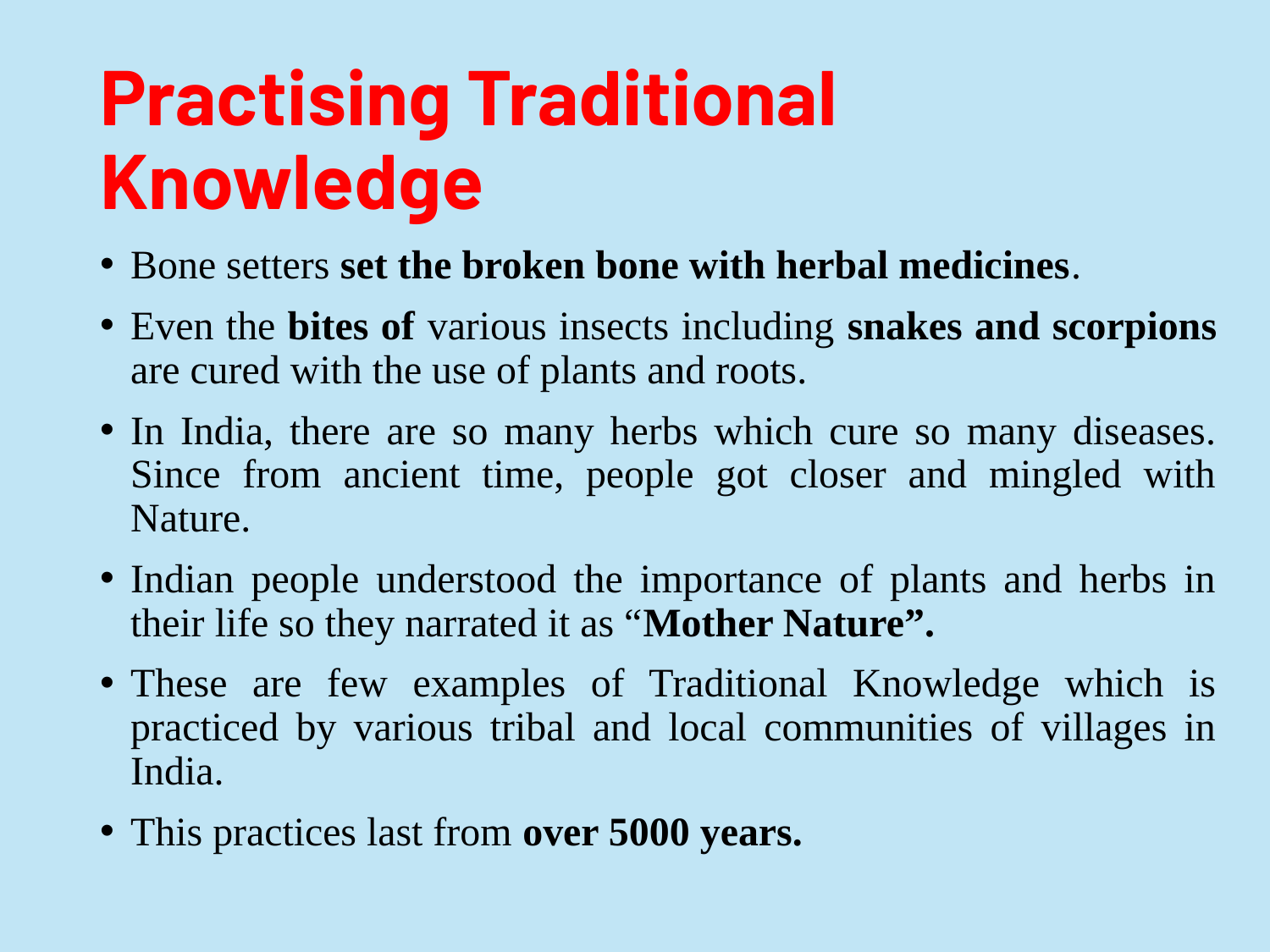

# Practising Traditional Knowledge
Bone setters set the broken bone with herbal medicines.
Even the bites of various insects including snakes and scorpions are cured with the use of plants and roots.
In India, there are so many herbs which cure so many diseases. Since from ancient time, people got closer and mingled with Nature.
Indian people understood the importance of plants and herbs in their life so they narrated it as “Mother Nature”.
These are few examples of Traditional Knowledge which is practiced by various tribal and local communities of villages in India.
This practices last from over 5000 years.